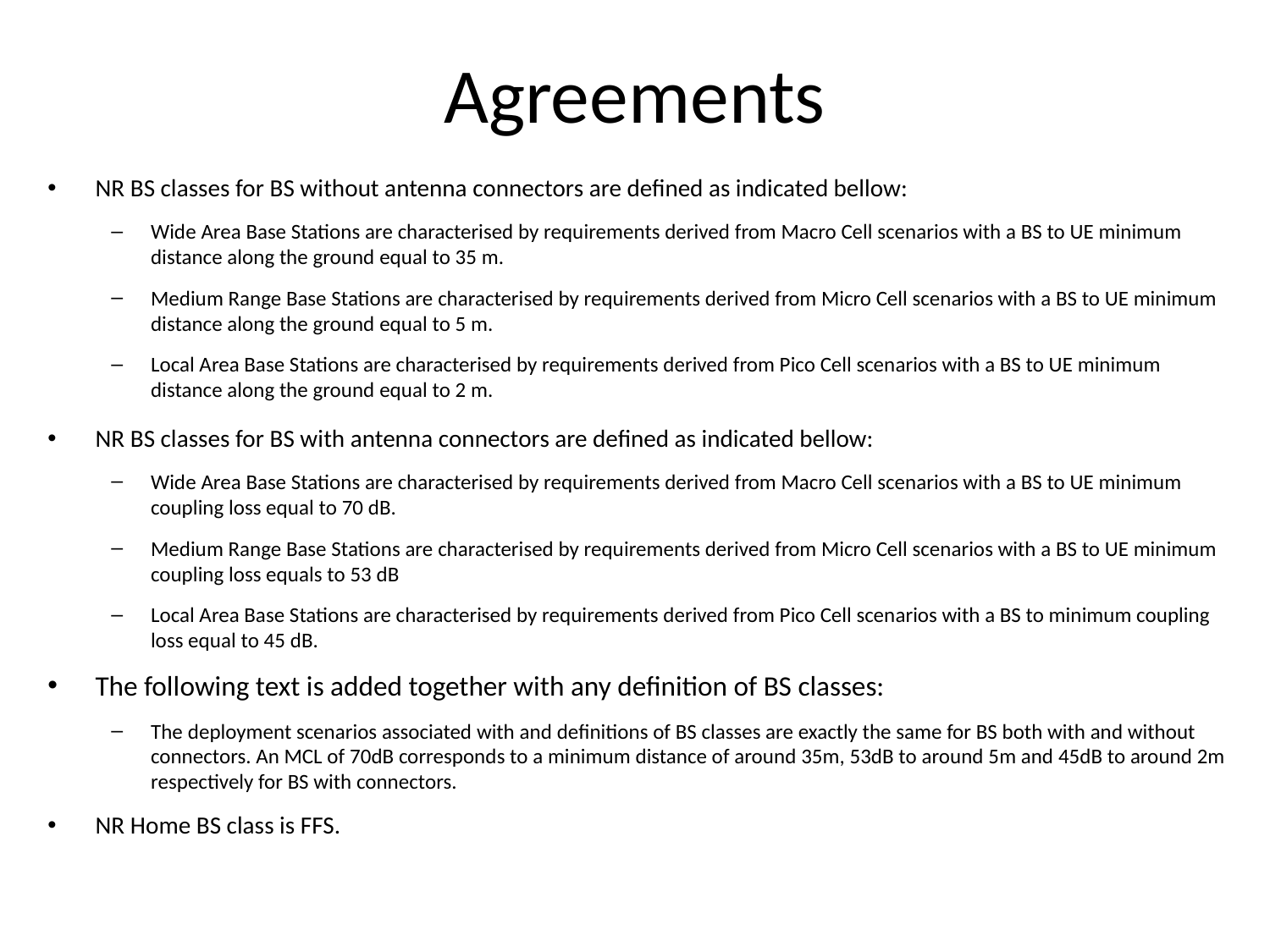

# Agreements
NR BS classes for BS without antenna connectors are defined as indicated bellow:
Wide Area Base Stations are characterised by requirements derived from Macro Cell scenarios with a BS to UE minimum distance along the ground equal to 35 m.
Medium Range Base Stations are characterised by requirements derived from Micro Cell scenarios with a BS to UE minimum distance along the ground equal to 5 m.
Local Area Base Stations are characterised by requirements derived from Pico Cell scenarios with a BS to UE minimum distance along the ground equal to 2 m.
NR BS classes for BS with antenna connectors are defined as indicated bellow:
Wide Area Base Stations are characterised by requirements derived from Macro Cell scenarios with a BS to UE minimum coupling loss equal to 70 dB.
Medium Range Base Stations are characterised by requirements derived from Micro Cell scenarios with a BS to UE minimum coupling loss equals to 53 dB
Local Area Base Stations are characterised by requirements derived from Pico Cell scenarios with a BS to minimum coupling loss equal to 45 dB.
The following text is added together with any definition of BS classes:
The deployment scenarios associated with and definitions of BS classes are exactly the same for BS both with and without connectors. An MCL of 70dB corresponds to a minimum distance of around 35m, 53dB to around 5m and 45dB to around 2m respectively for BS with connectors.
NR Home BS class is FFS.